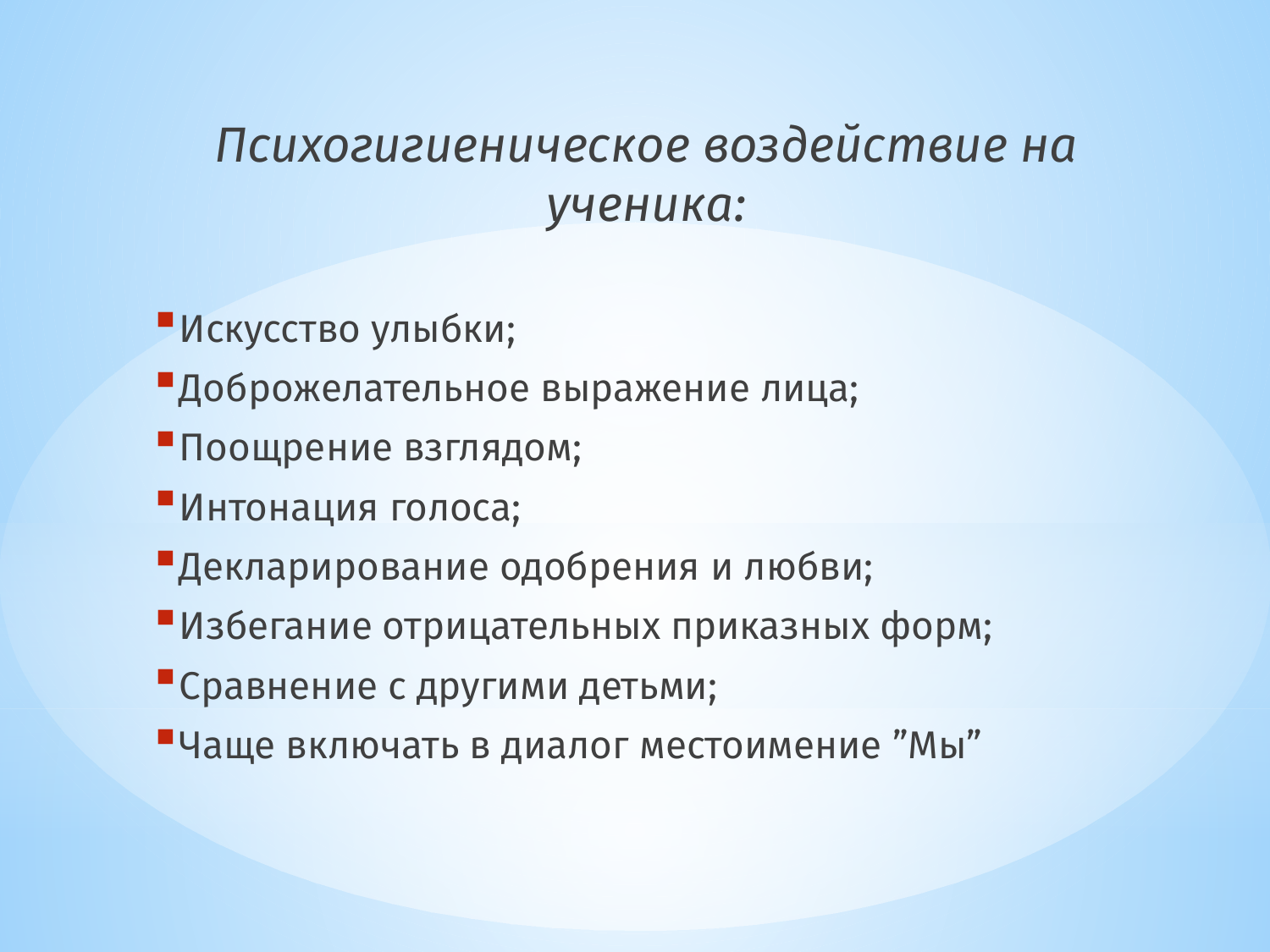

Психогигиеническое воздействие на ученика:

Искусство улыбки;
Доброжелательное выражение лица;
Поощрение взглядом;
Интонация голоса;
Декларирование одобрения и любви;
Избегание отрицательных приказных форм;
Сравнение с другими детьми;
Чаще включать в диалог местоимение ”Мы”